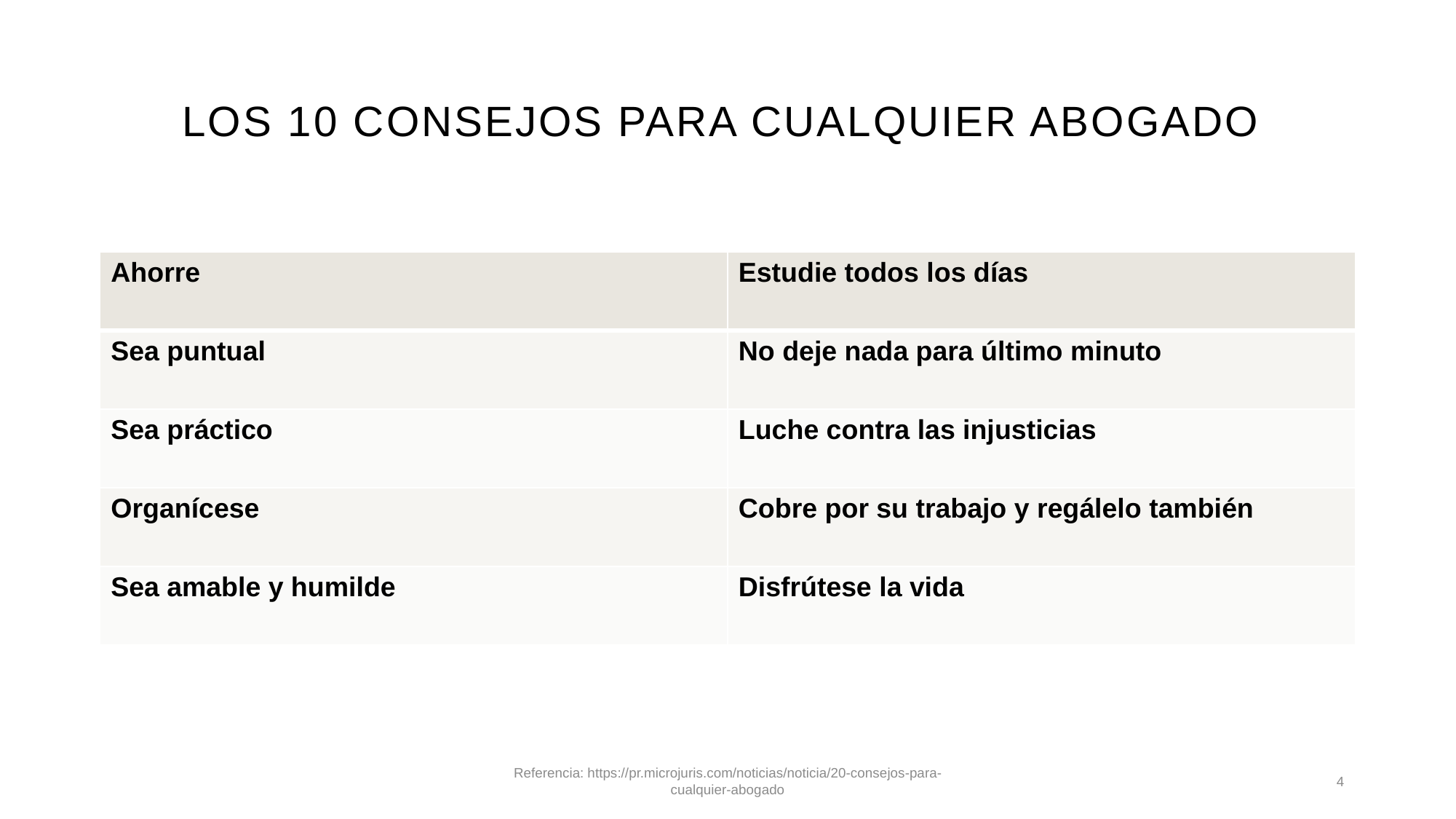

# Los 10 consejos para cualquier abogado
| Ahorre | Estudie todos los días |
| --- | --- |
| Sea puntual | No deje nada para último minuto |
| Sea práctico | Luche contra las injusticias |
| Organícese | Cobre por su trabajo y regálelo también |
| Sea amable y humilde | Disfrútese la vida |

Referencia: https://pr.microjuris.com/noticias/noticia/20-consejos-para-cualquier-abogado
4